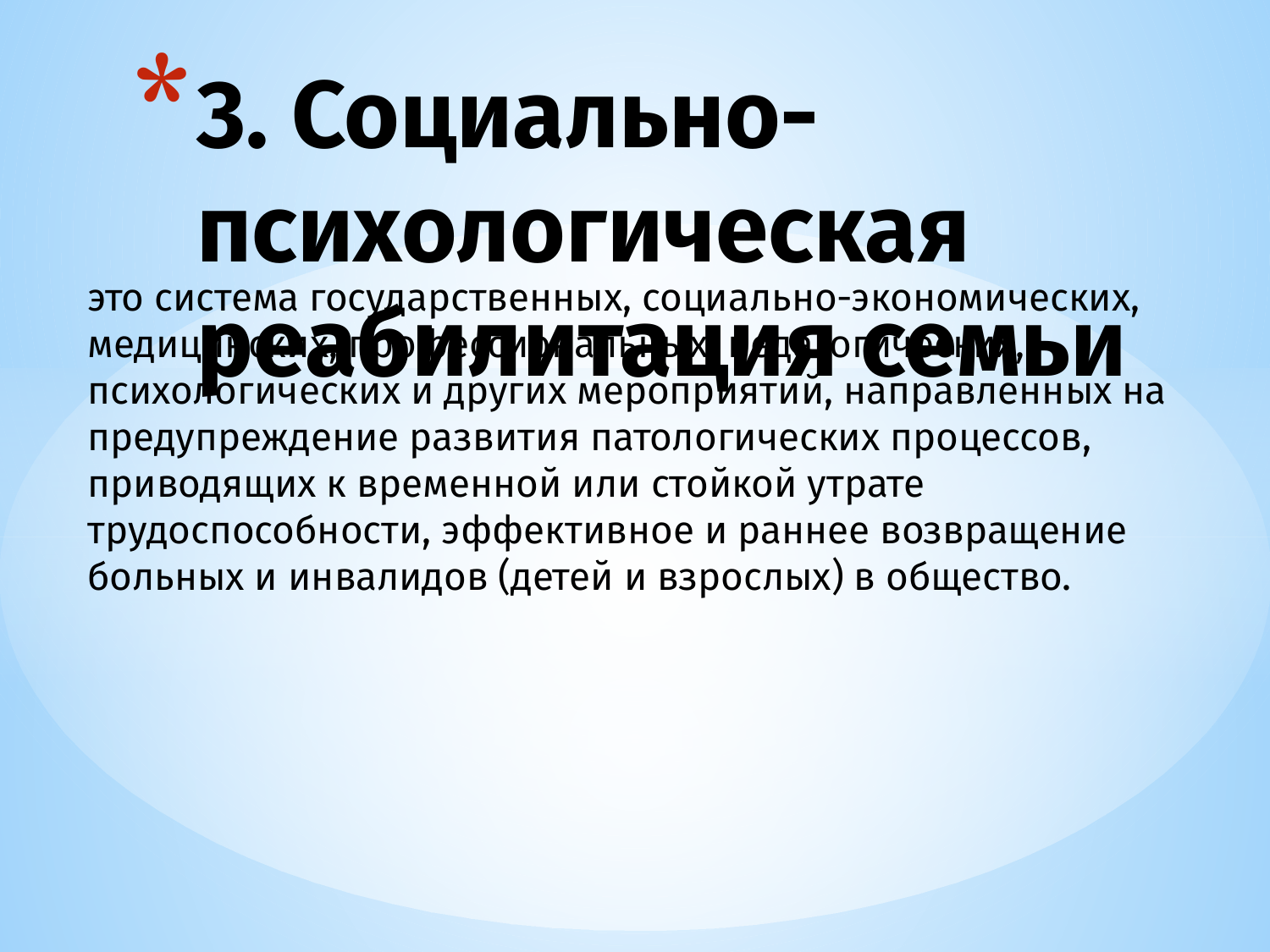

# 3. Социально-психологическая реабилитация семьи
это система государственных, социально-экономических, медицинских, профессиональных, педагогических, психологических и других мероприятий, направленных на предупреждение развития патологических процессов, приводящих к временной или стойкой утрате трудоспособности, эффективное и раннее возвращение больных и инвалидов (детей и взрослых) в общество.